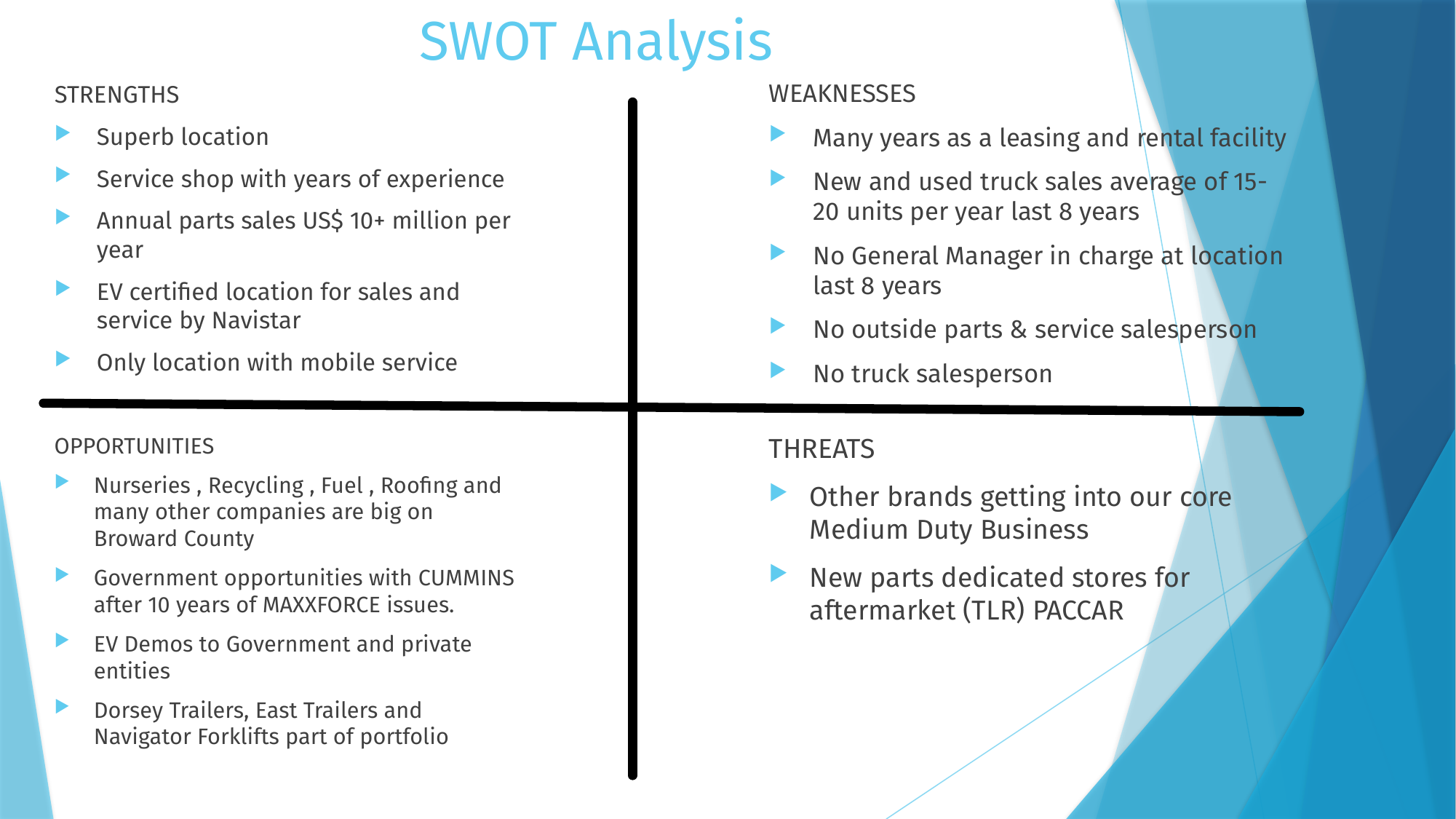

# SWOT Analysis
WEAKNESSES
Many years as a leasing and rental facility
New and used truck sales average of 15-20 units per year last 8 years
No General Manager in charge at location last 8 years
No outside parts & service salesperson
No truck salesperson
STRENGTHS
Superb location
Service shop with years of experience
Annual parts sales US$ 10+ million per year
EV certified location for sales and service by Navistar
Only location with mobile service

OPPORTUNITIES
Nurseries , Recycling , Fuel , Roofing and many other companies are big on Broward County
Government opportunities with CUMMINS after 10 years of MAXXFORCE issues.
EV Demos to Government and private entities
Dorsey Trailers, East Trailers and Navigator Forklifts part of portfolio

THREATS
Other brands getting into our core Medium Duty Business
New parts dedicated stores for aftermarket (TLR) PACCAR